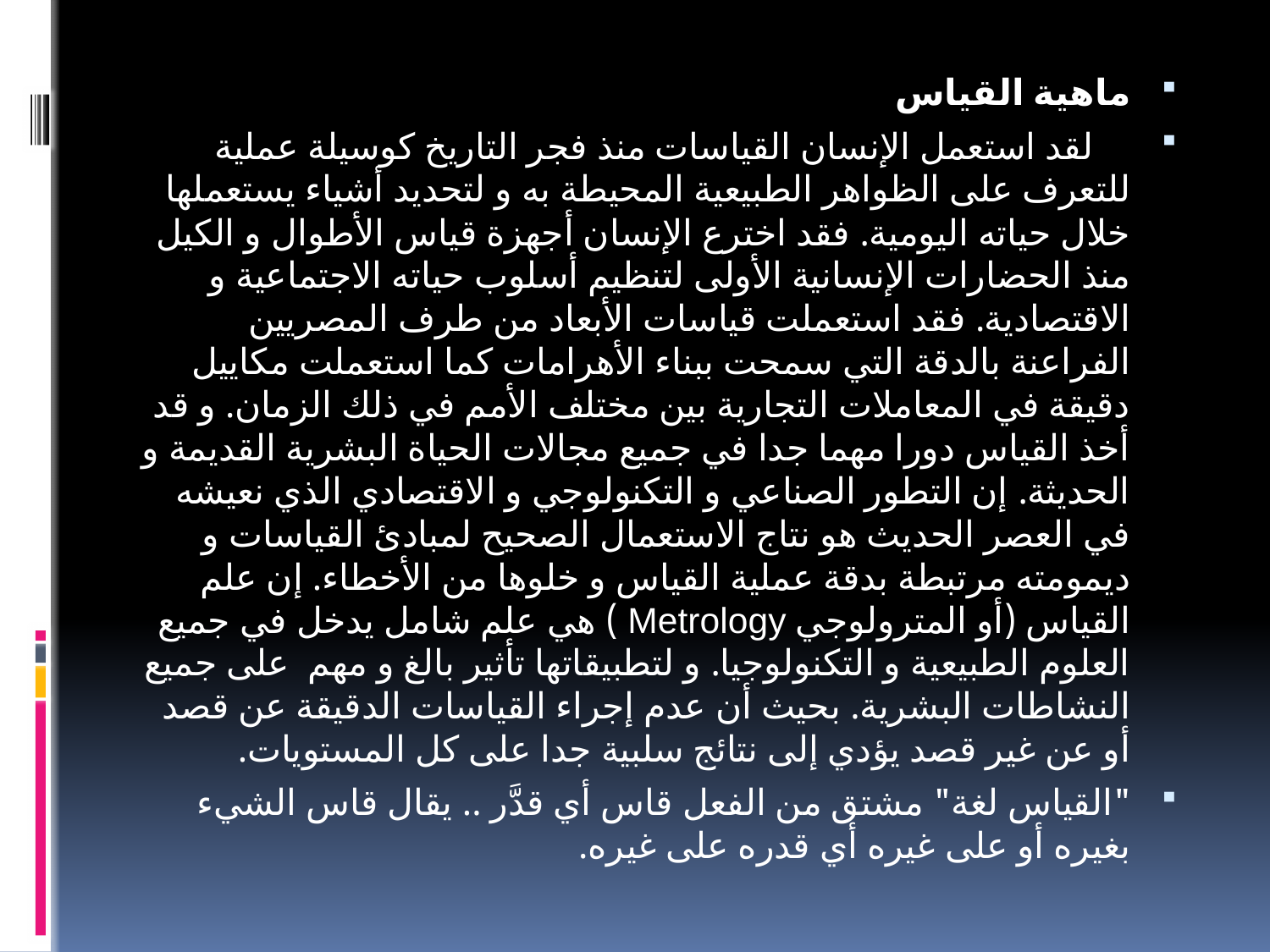

ماهية القياس
    لقد استعمل الإنسان القياسات منذ فجر التاريخ كوسيلة عملية للتعرف على الظواهر الطبيعية المحيطة به و لتحديد أشياء يستعملها خلال حياته اليومية. فقد اخترع الإنسان أجهزة قياس الأطوال و الكيل منذ الحضارات الإنسانية الأولى لتنظيم أسلوب حياته الاجتماعية و الاقتصادية. فقد استعملت قياسات الأبعاد من طرف المصريين الفراعنة بالدقة التي سمحت ببناء الأهرامات كما استعملت مكاييل دقيقة في المعاملات التجارية بين مختلف الأمم في ذلك الزمان. و قد أخذ القياس دورا مهما جدا في جميع مجالات الحياة البشرية القديمة و الحديثة. إن التطور الصناعي و التكنولوجي و الاقتصادي الذي نعيشه في العصر الحديث هو نتاج الاستعمال الصحيح لمبادئ القياسات و ديمومته مرتبطة بدقة عملية القياس و خلوها من الأخطاء. إن علم القياس (أو المترولوجي Metrology ) هي علم شامل يدخل في جميع العلوم الطبيعية و التكنولوجيا. و لتطبيقاتها تأثير بالغ و مهم  على جميع النشاطات البشرية. بحيث أن عدم إجراء القياسات الدقيقة عن قصد أو عن غير قصد يؤدي إلى نتائج سلبية جدا على كل المستويات.
"القياس لغة" مشتق من الفعل قاس أي قدَّر .. يقال قاس الشيء بغيره أو على غيره أي قدره على غيره.